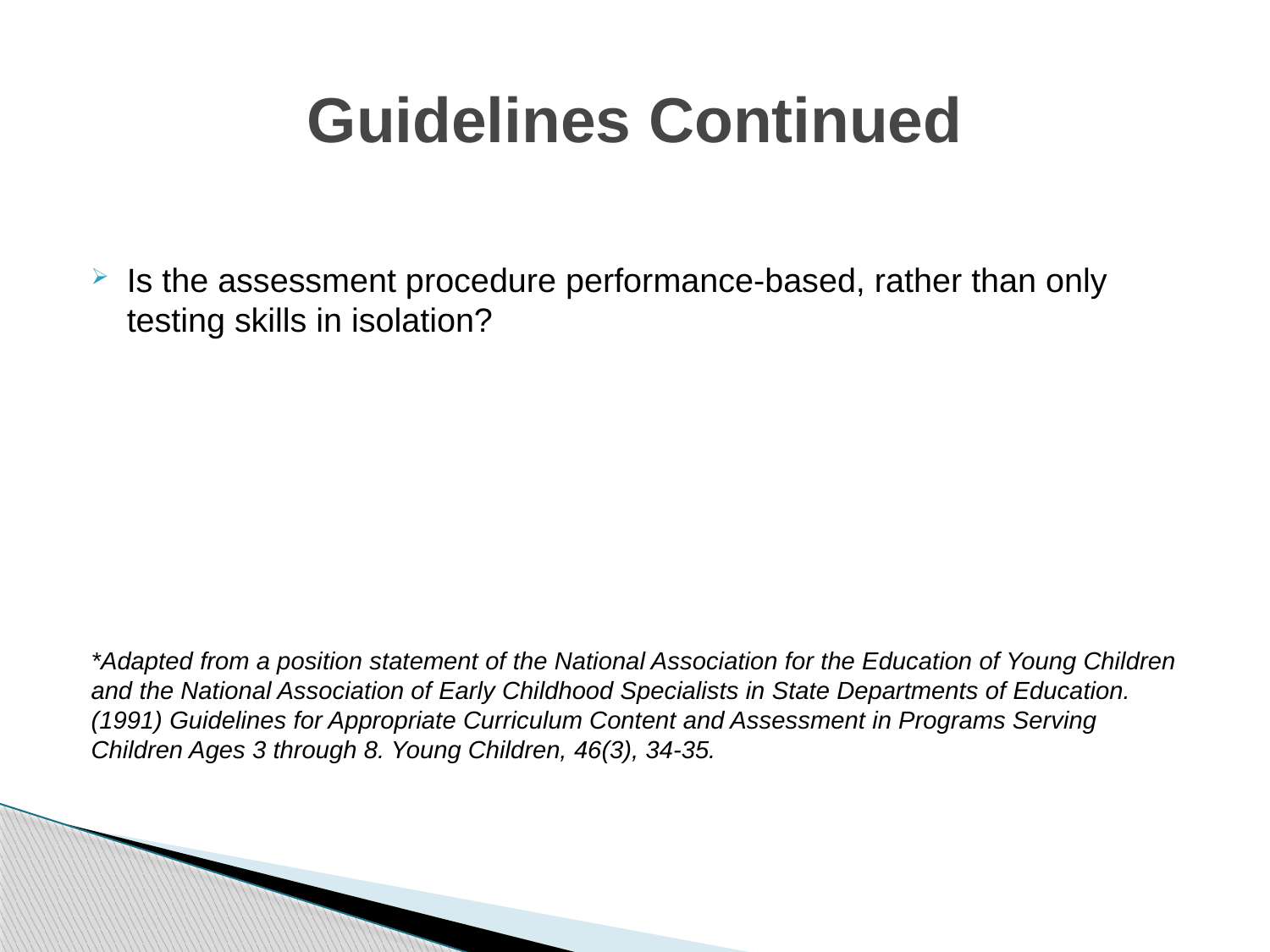

# Guidelines Continued

Is the assessment procedure performance-based, rather than only testing skills in isolation?

*Adapted from a position statement of the National Association for the Education of Young Children and the National Association of Early Childhood Specialists in State Departments of Education. (1991) Guidelines for Appropriate Curriculum Content and Assessment in Programs Serving Children Ages 3 through 8. Young Children, 46(3), 34-35.